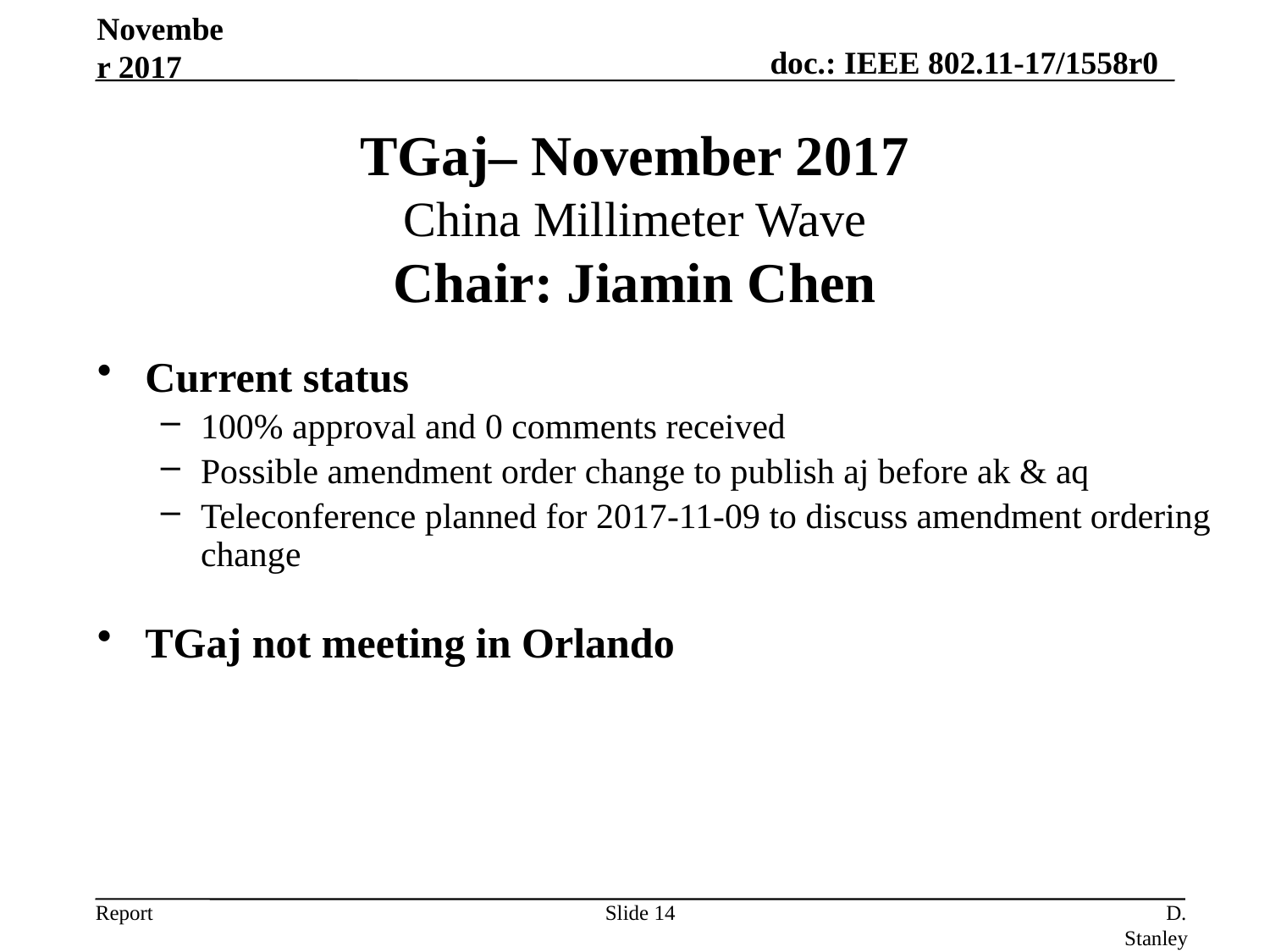

November 2017
# TGaj– November 2017 China Millimeter Wave Chair: Jiamin Chen
Current status
100% approval and 0 comments received
Possible amendment order change to publish aj before ak & aq
Teleconference planned for 2017-11-09 to discuss amendment ordering change
TGaj not meeting in Orlando

Slide 14
D. Stanley, HP Enterprise